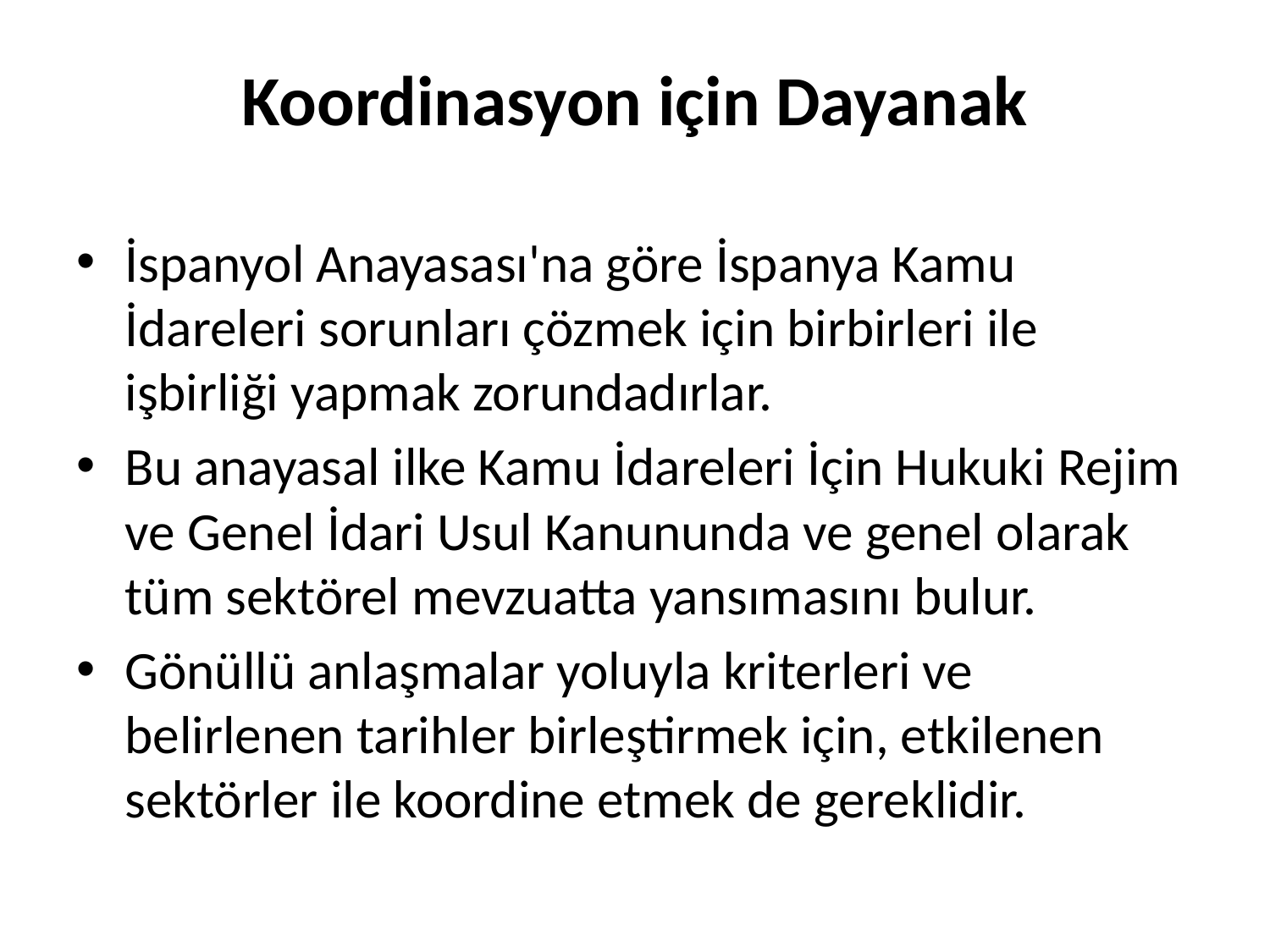

# Koordinasyon için Dayanak
İspanyol Anayasası'na göre İspanya Kamu İdareleri sorunları çözmek için birbirleri ile işbirliği yapmak zorundadırlar.
Bu anayasal ilke Kamu İdareleri İçin Hukuki Rejim ve Genel İdari Usul Kanununda ve genel olarak tüm sektörel mevzuatta yansımasını bulur.
Gönüllü anlaşmalar yoluyla kriterleri ve belirlenen tarihler birleştirmek için, etkilenen sektörler ile koordine etmek de gereklidir.